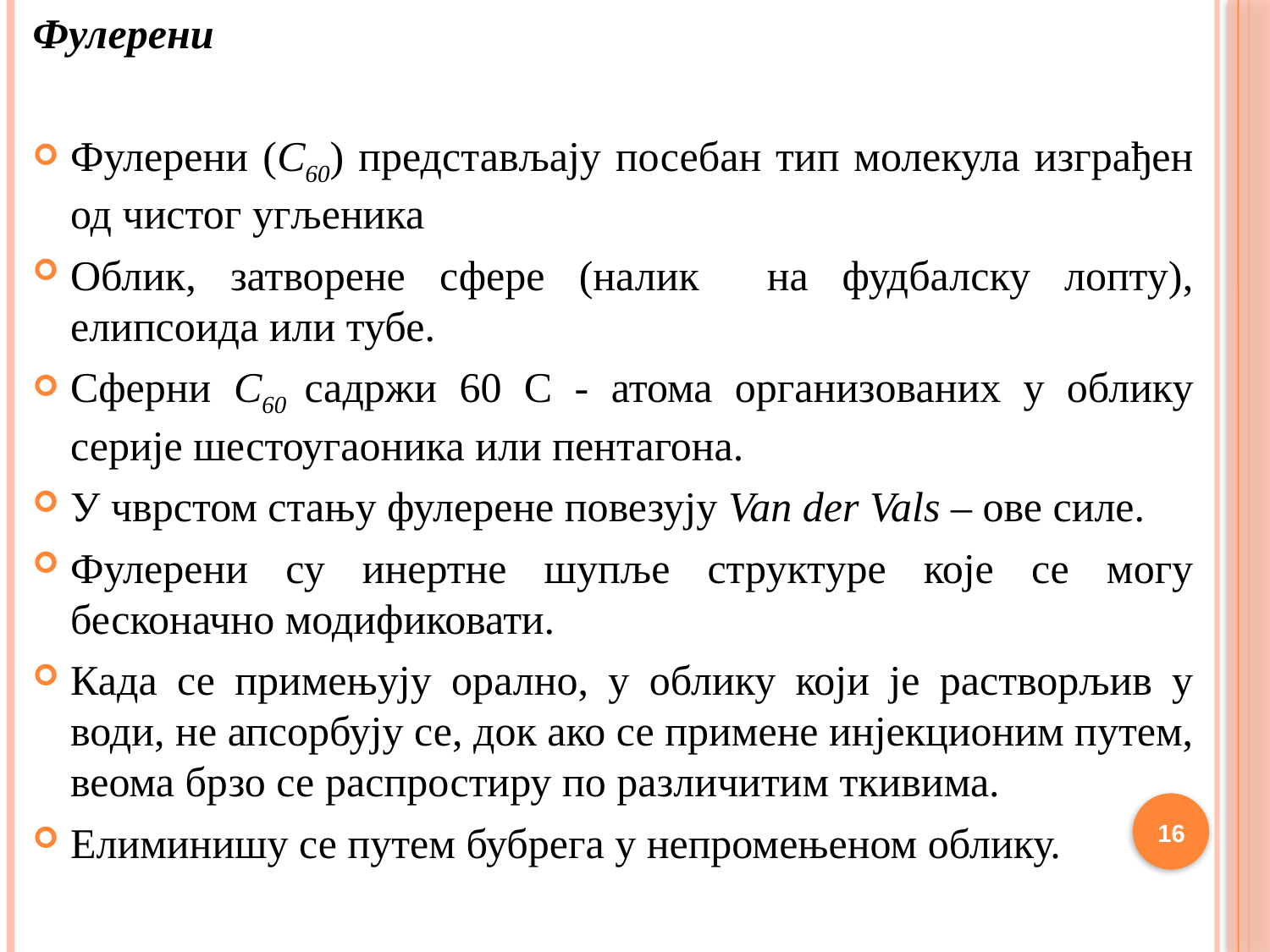

Фулерени

Фулерени (С60) представљају посебан тип молекула изграђен од чистог угљеника
Облик, затворене сфере (налик  на фудбалску лопту), елипсоида или тубе.
Сферни С60 садржи 60 C - атома организованих у облику серије шестоугаоника или пентагона.
У чврстом стању фулерене повезују Van der Vals – ове силе.
Фулерени су инертне шупље структуре које се могу бесконачно модификовати.
Када се примењују орално, у облику који је растворљив у води, не апсорбују се, док ако се примене инјекционим путем, веома брзо се распростиру по различитим ткивима.
Елиминишу се путем бубрега у непромењеном облику.
16